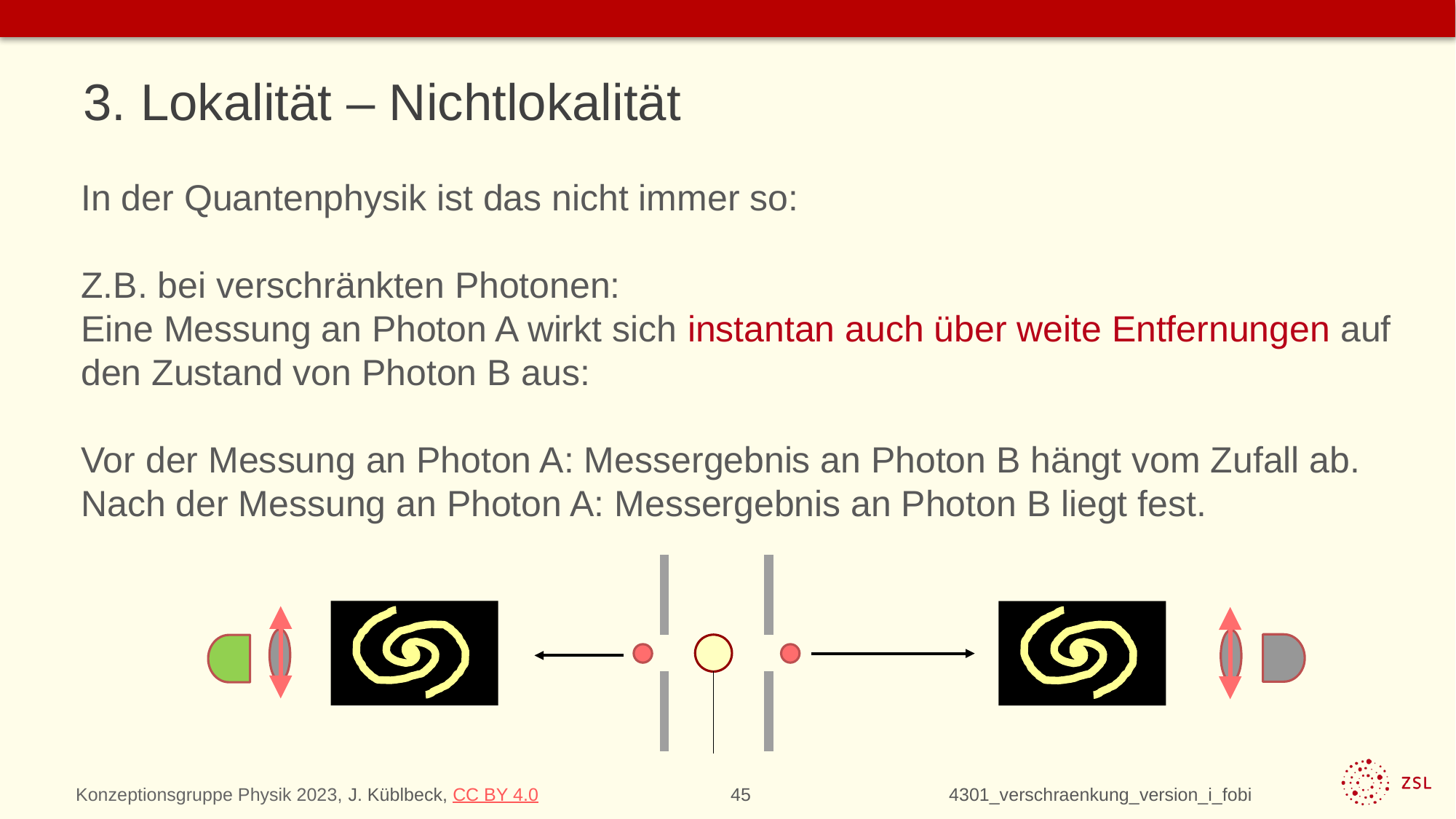

# 3. Lokalität – Nichtlokalität
In der Quantenphysik ist das nicht immer so:
Z.B. bei verschränkten Photonen:
Eine Messung an Photon A wirkt sich instantan auch über weite Entfernungen auf den Zustand von Photon B aus:
Vor der Messung an Photon A: Messergebnis an Photon B hängt vom Zufall ab.
Nach der Messung an Photon A: Messergebnis an Photon B liegt fest.